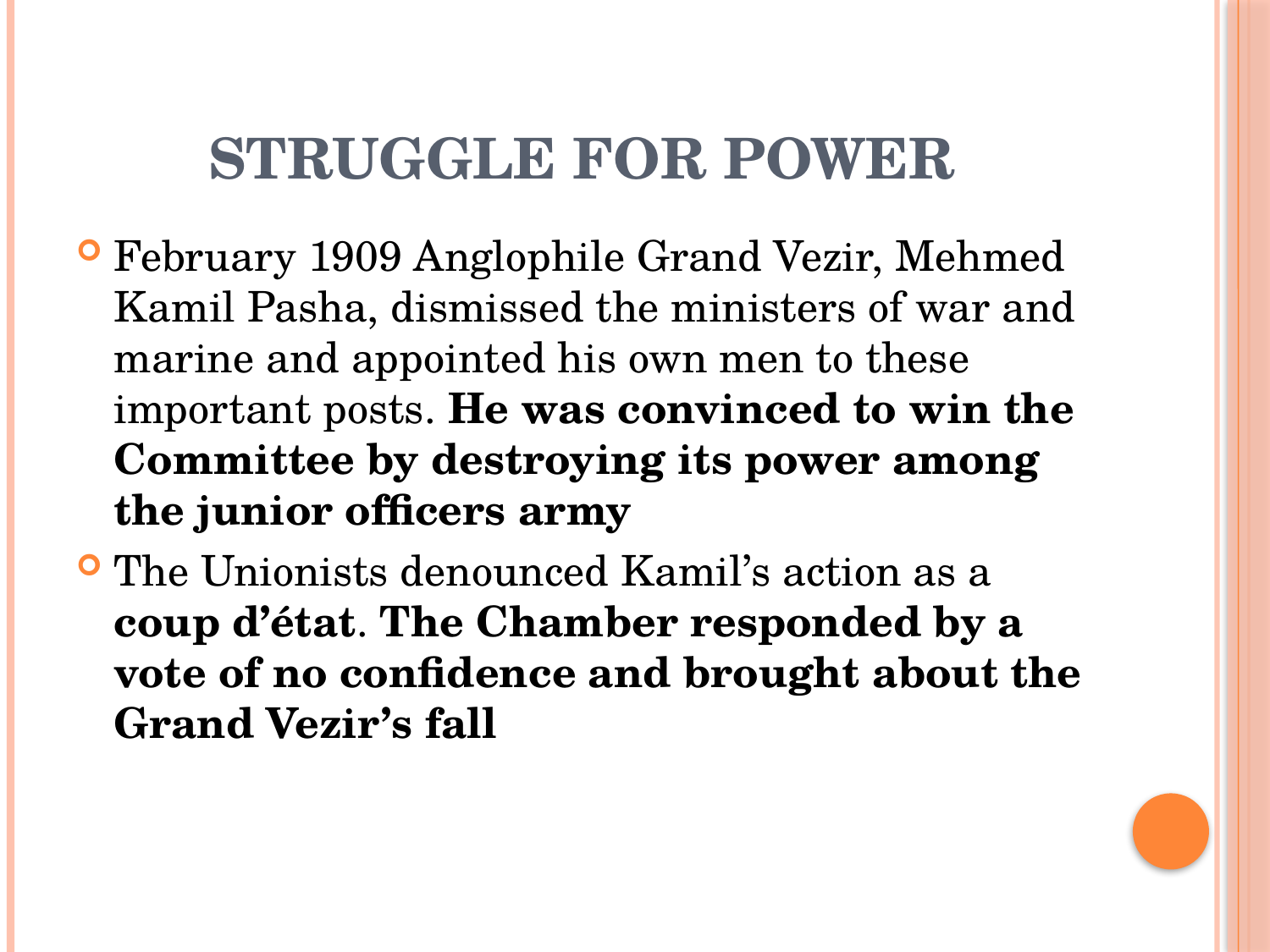

# STRUGGLE FOR POWER
February 1909 Anglophile Grand Vezir, Mehmed Kamil Pasha, dismissed the ministers of war and marine and appointed his own men to these important posts. He was convinced to win the Committee by destroying its power among the junior officers army
The Unionists denounced Kamil’s action as a coup d’état. The Chamber responded by a vote of no confidence and brought about the Grand Vezir’s fall